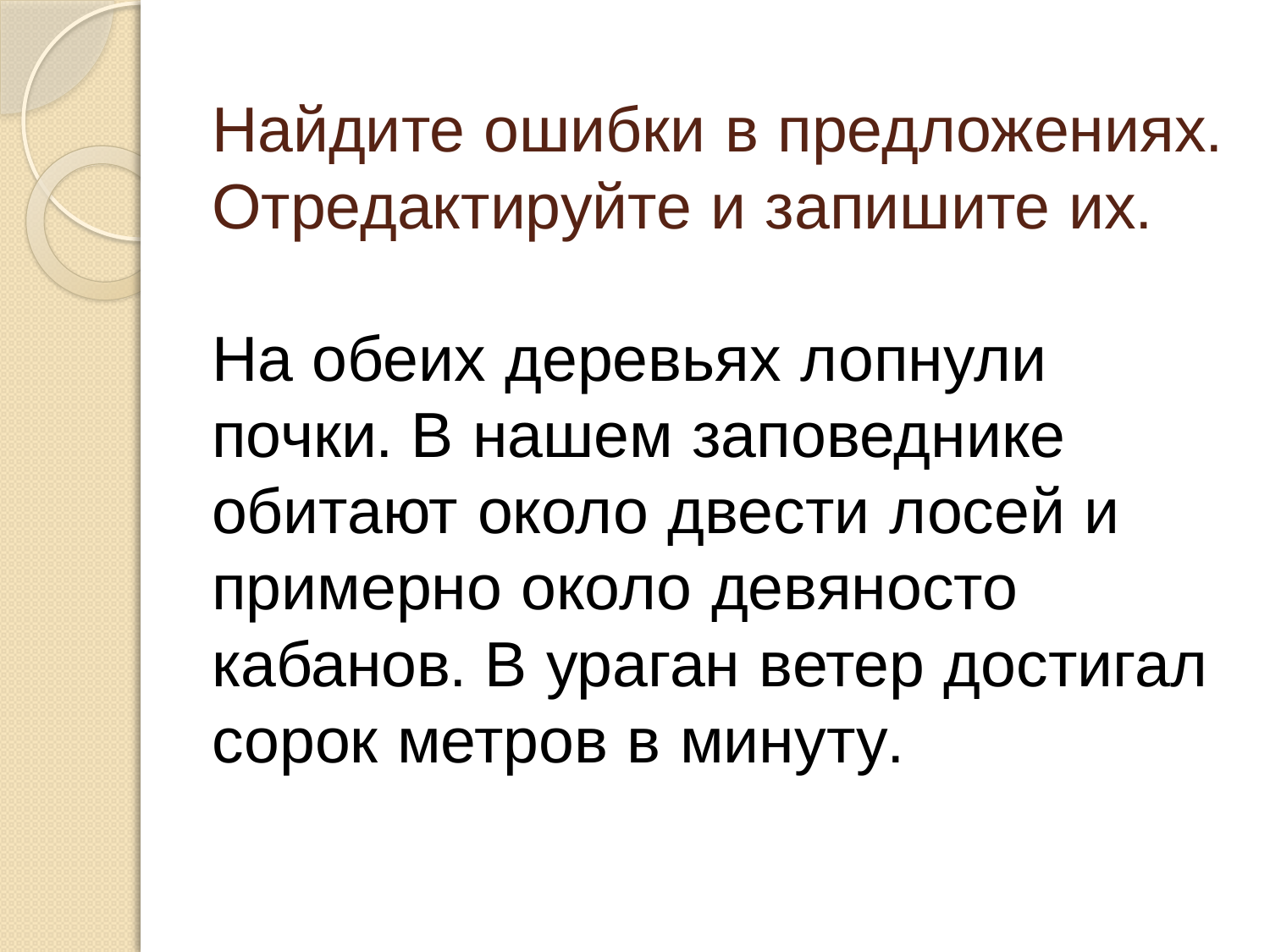

# Найдите ошибки в предложениях. Отредактируйте и запишите их. На обеих деревьях лопнули почки. В нашем заповеднике обитают около двести лосей и примерно около девяносто кабанов. В ураган ветер достигал сорок метров в минуту.